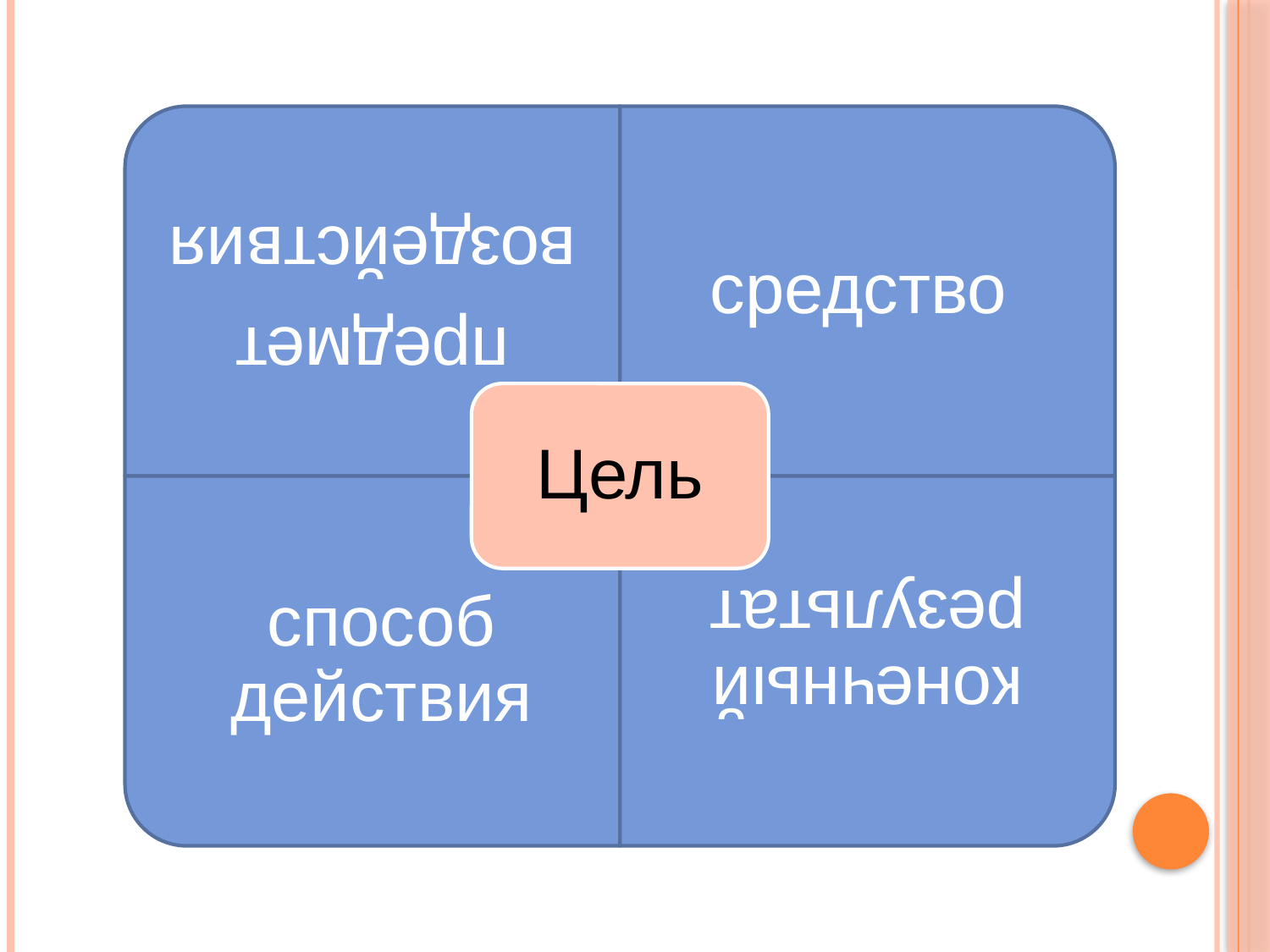

предмет
воздействия
средство
способ действия
конечный результат
Цель